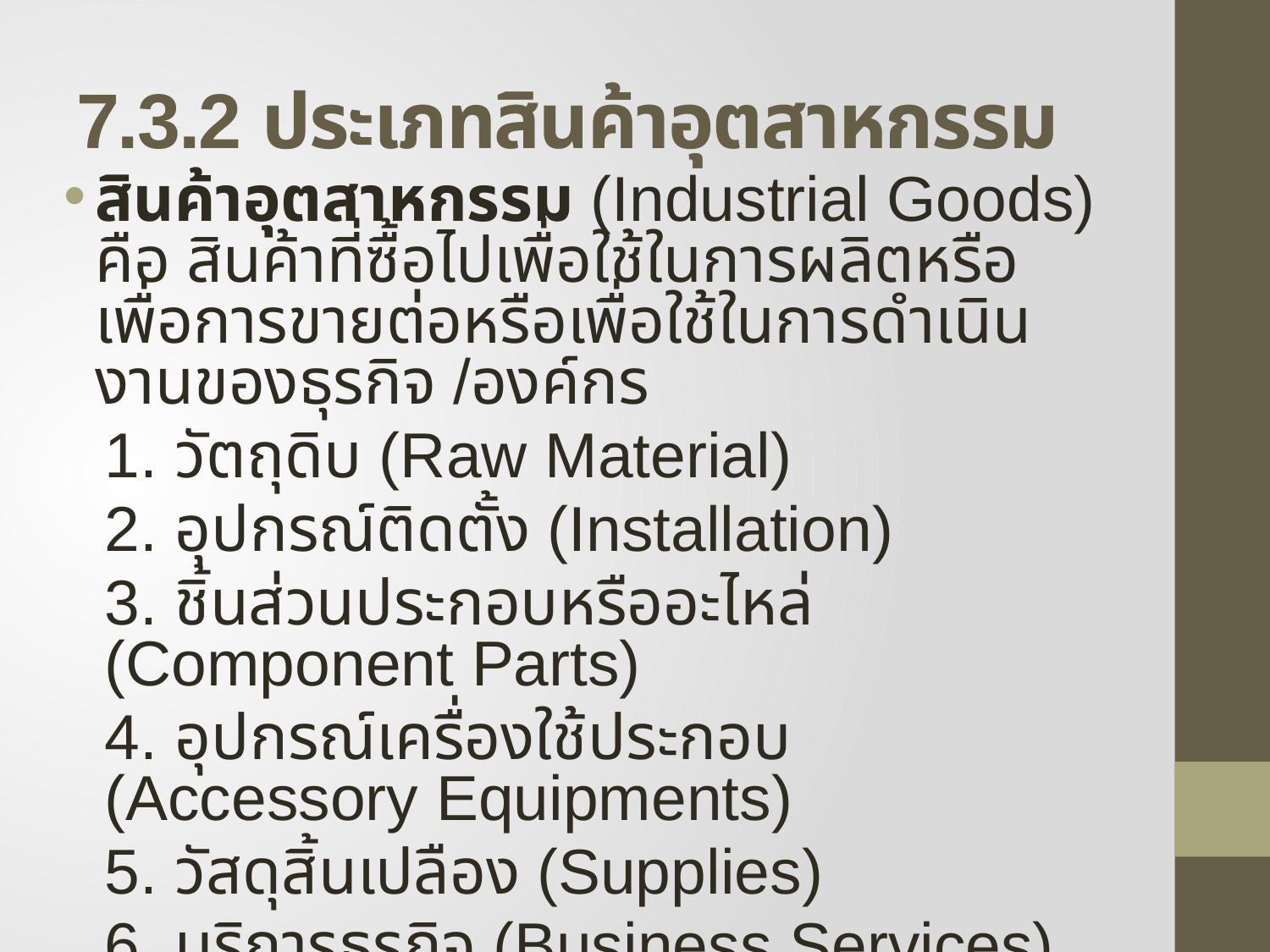

# 7.3.2 ประเภทสินค้าอุตสาหกรรม
สินค้าอุตสาหกรรม (Industrial Goods) คือ สินค้าที่ซื้อไปเพื่อใช้ในการผลิตหรือเพื่อการขายต่อหรือเพื่อใช้ในการดำเนินงานของธุรกิจ /องค์กร
1. วัตถุดิบ (Raw Material)
2. อุปกรณ์ติดตั้ง (Installation)
3. ชิ้นส่วนประกอบหรืออะไหล่ (Component Parts)
4. อุปกรณ์เครื่องใช้ประกอบ (Accessory Equipments)
5. วัสดุสิ้นเปลือง (Supplies)
6. บริการธุรกิจ (Business Services)